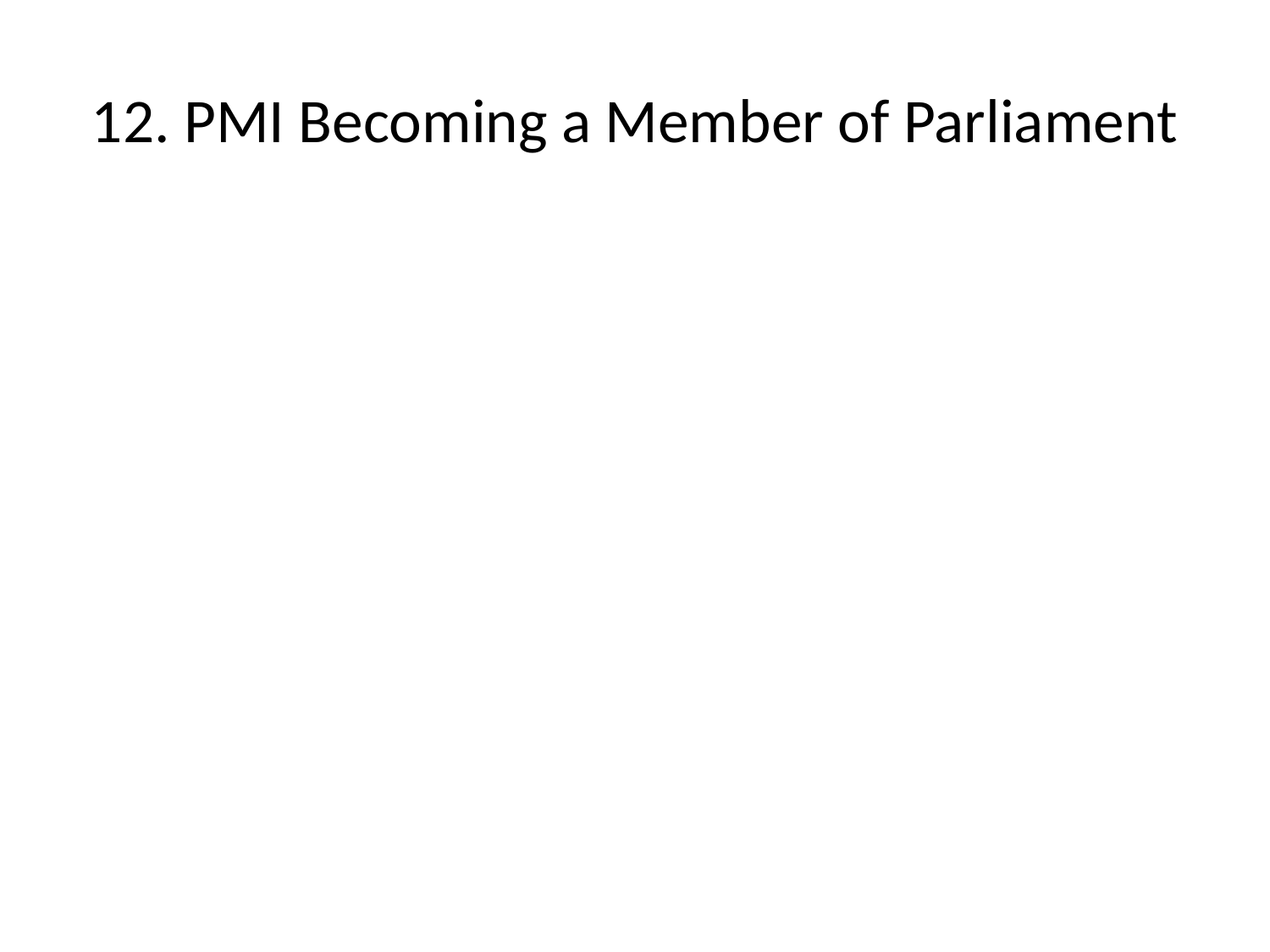

# 12. PMI Becoming a Member of Parliament